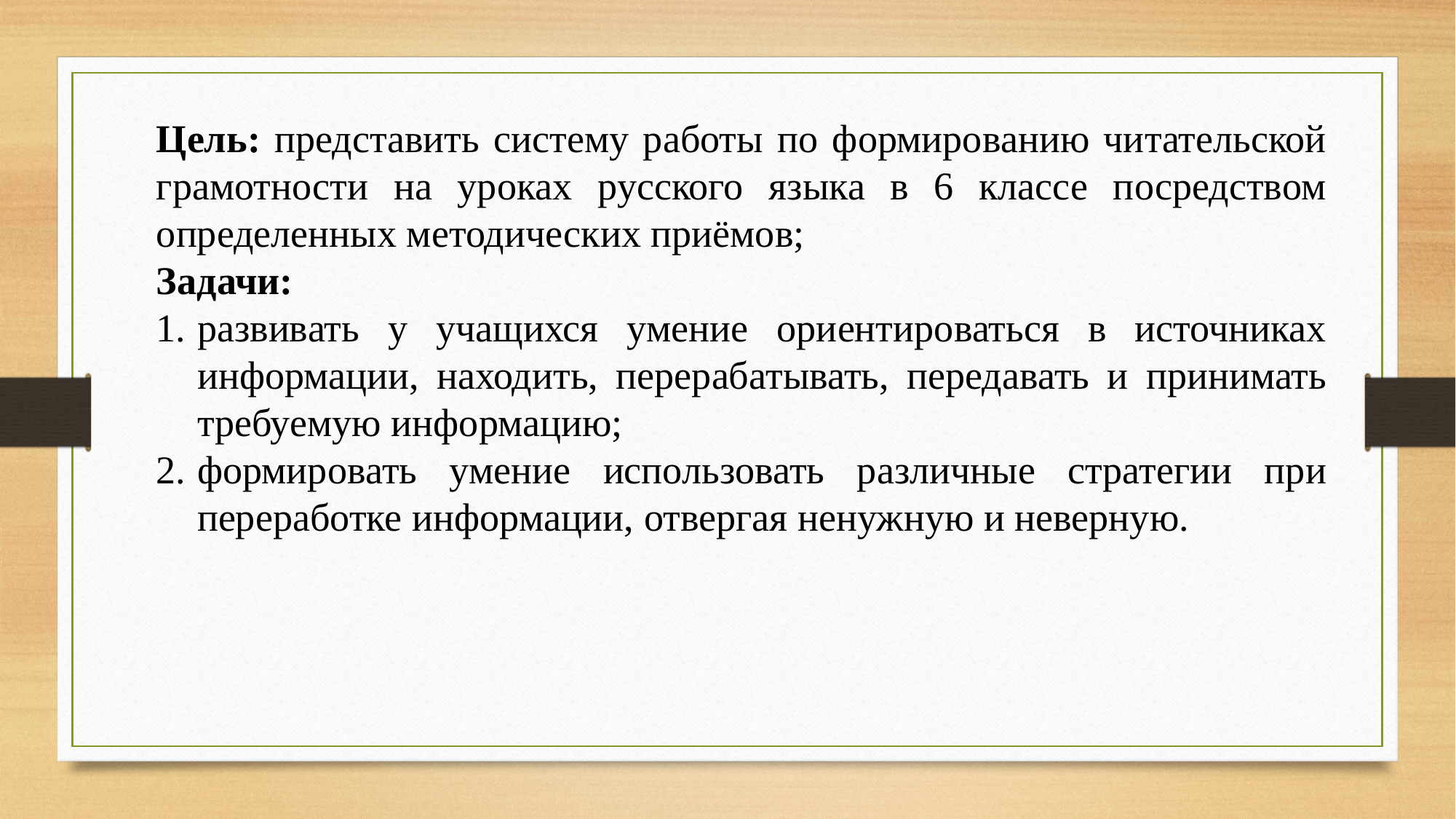

Цель: представить систему работы по формированию читательской грамотности на уроках русского языка в 6 классе посредством определенных методических приёмов;
Задачи:
развивать у учащихся умение ориентироваться в источниках информации, находить, перерабатывать, передавать и принимать требуемую информацию;
формировать умение использовать различные стратегии при переработке информации, отвергая ненужную и неверную.